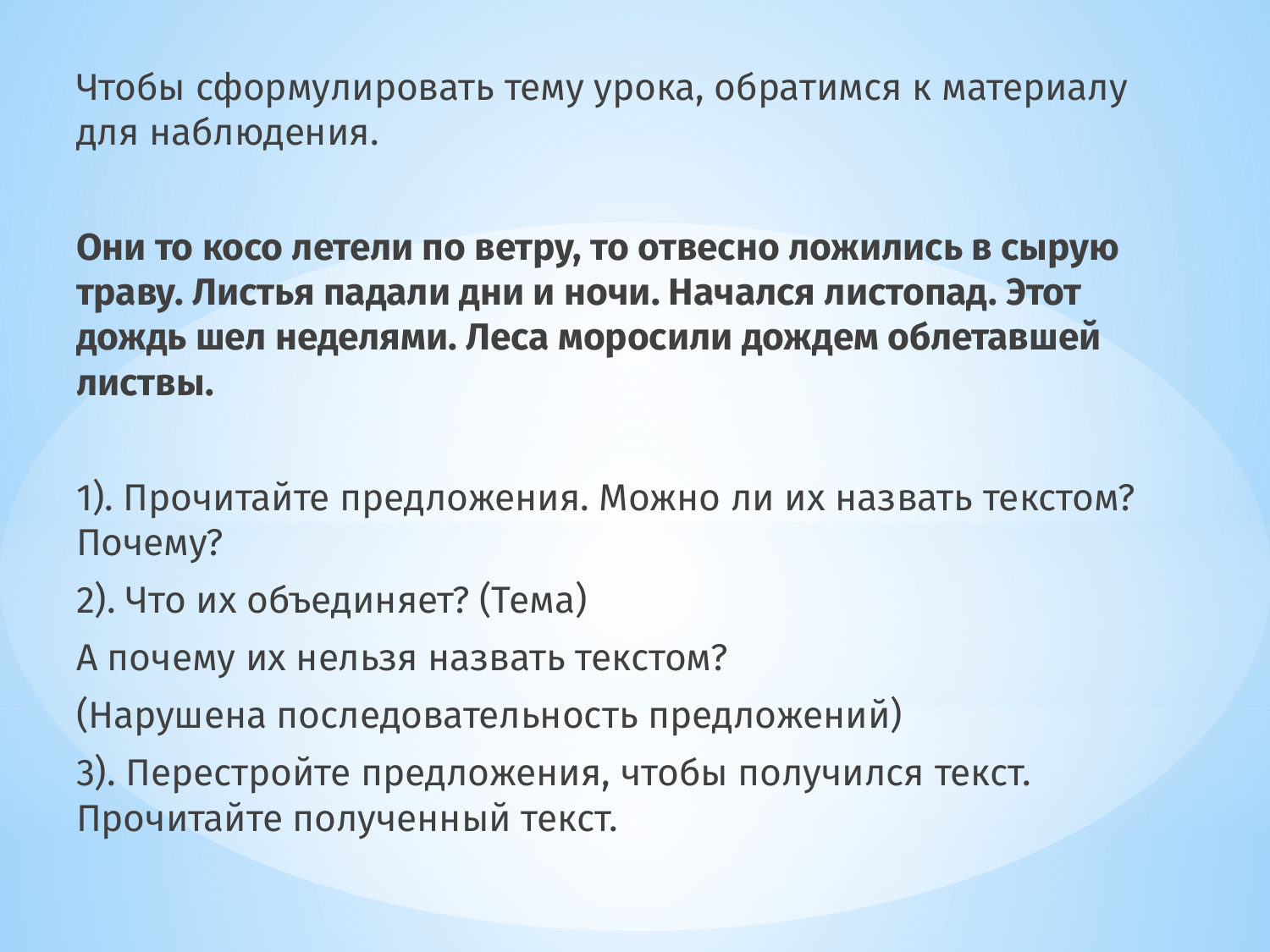

Чтобы сформулировать тему урока, обратимся к материалу для наблюдения.

Они то косо летели по ветру, то отвесно ложились в сырую траву. Листья падали дни и ночи. Начался листопад. Этот дождь шел неделями. Леса моросили дождем облетавшей листвы.

1). Прочитайте предложения. Можно ли их назвать текстом? Почему?
2). Что их объединяет? (Тема)
А почему их нельзя назвать текстом?
(Нарушена последовательность предложений)
3). Перестройте предложения, чтобы получился текст. Прочитайте полученный текст.